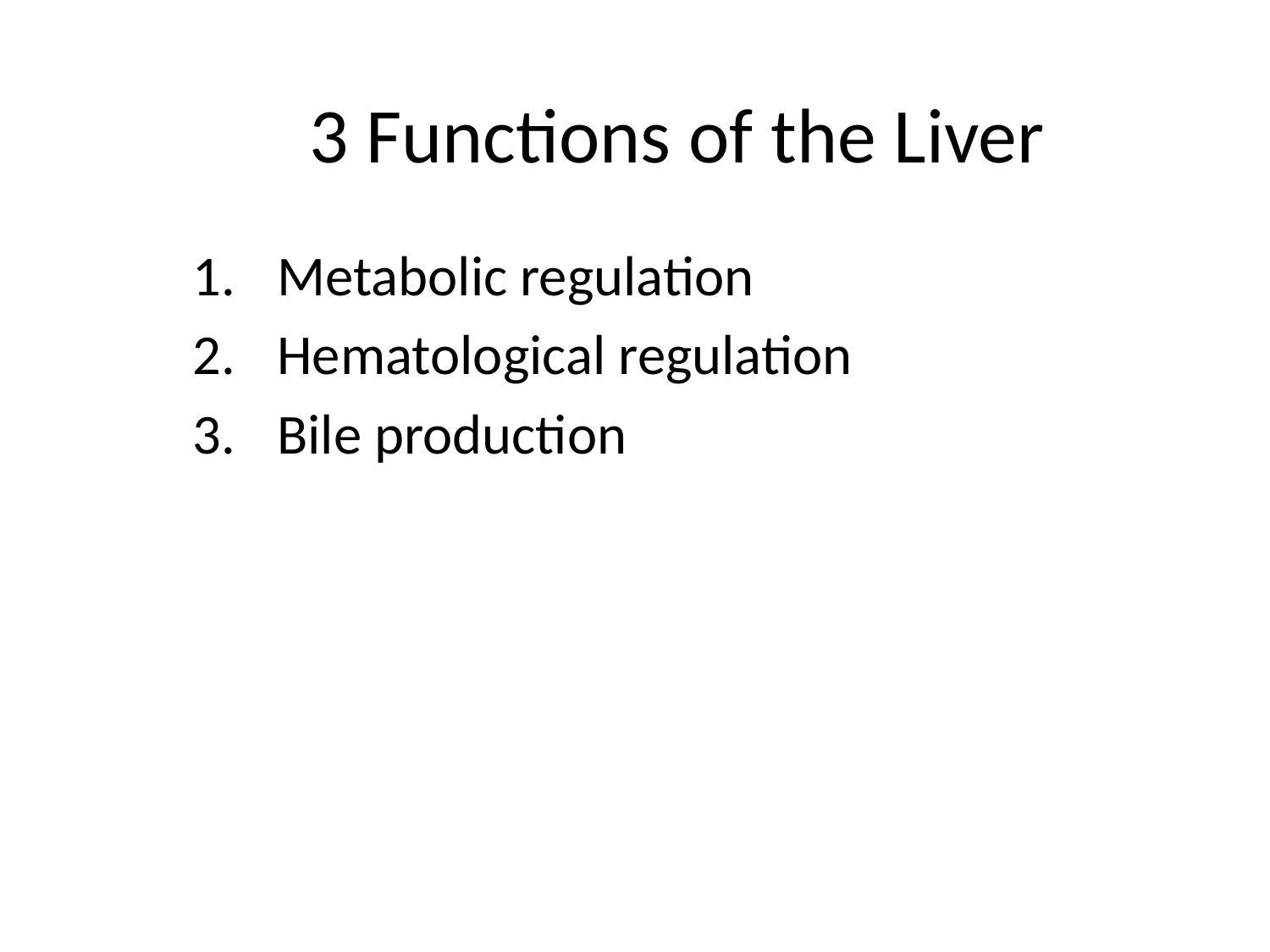

# 3 Functions of the Liver
Metabolic regulation
Hematological regulation
Bile production